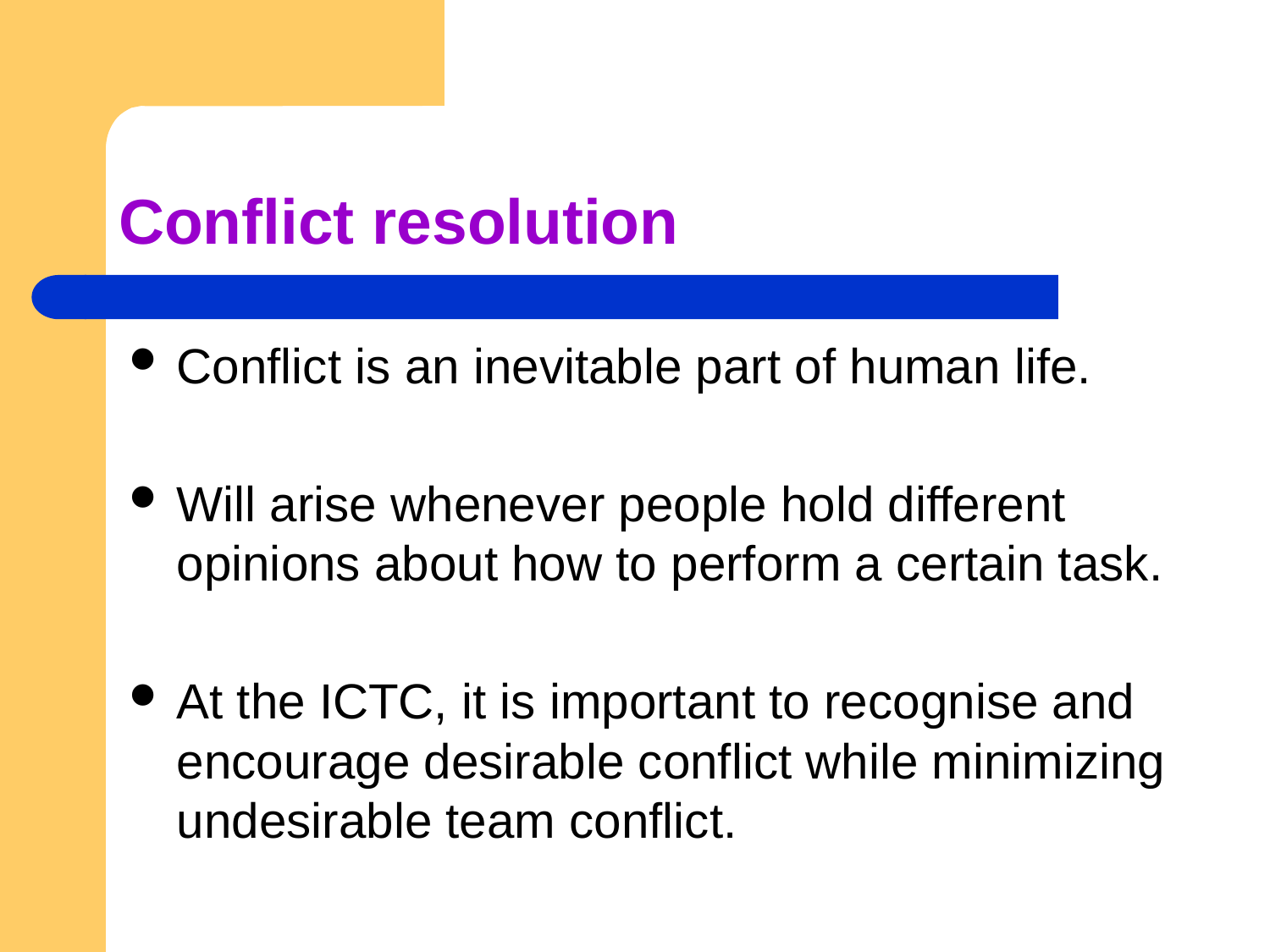

# Conflict resolution
Conflict is an inevitable part of human life.

Will arise whenever people hold different opinions about how to perform a certain task.

At the ICTC, it is important to recognise and encourage desirable conflict while minimizing undesirable team conflict.